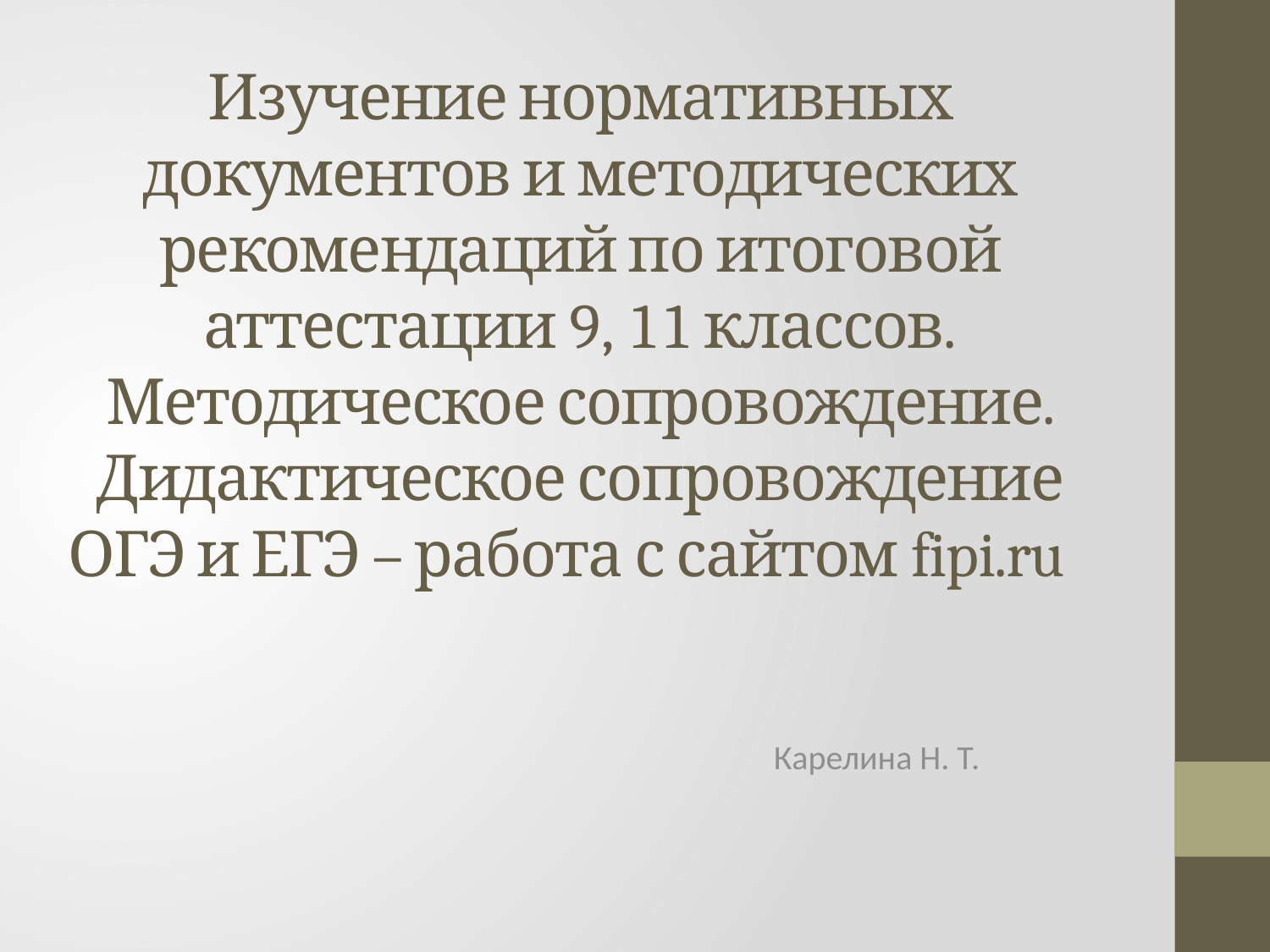

# Изучение нормативных документов и методических рекомендаций по итоговой аттестации 9, 11 классов. Методическое сопровождение. Дидактическое сопровождение ОГЭ и ЕГЭ – работа с сайтом fipi.ru

Карелина Н. Т.